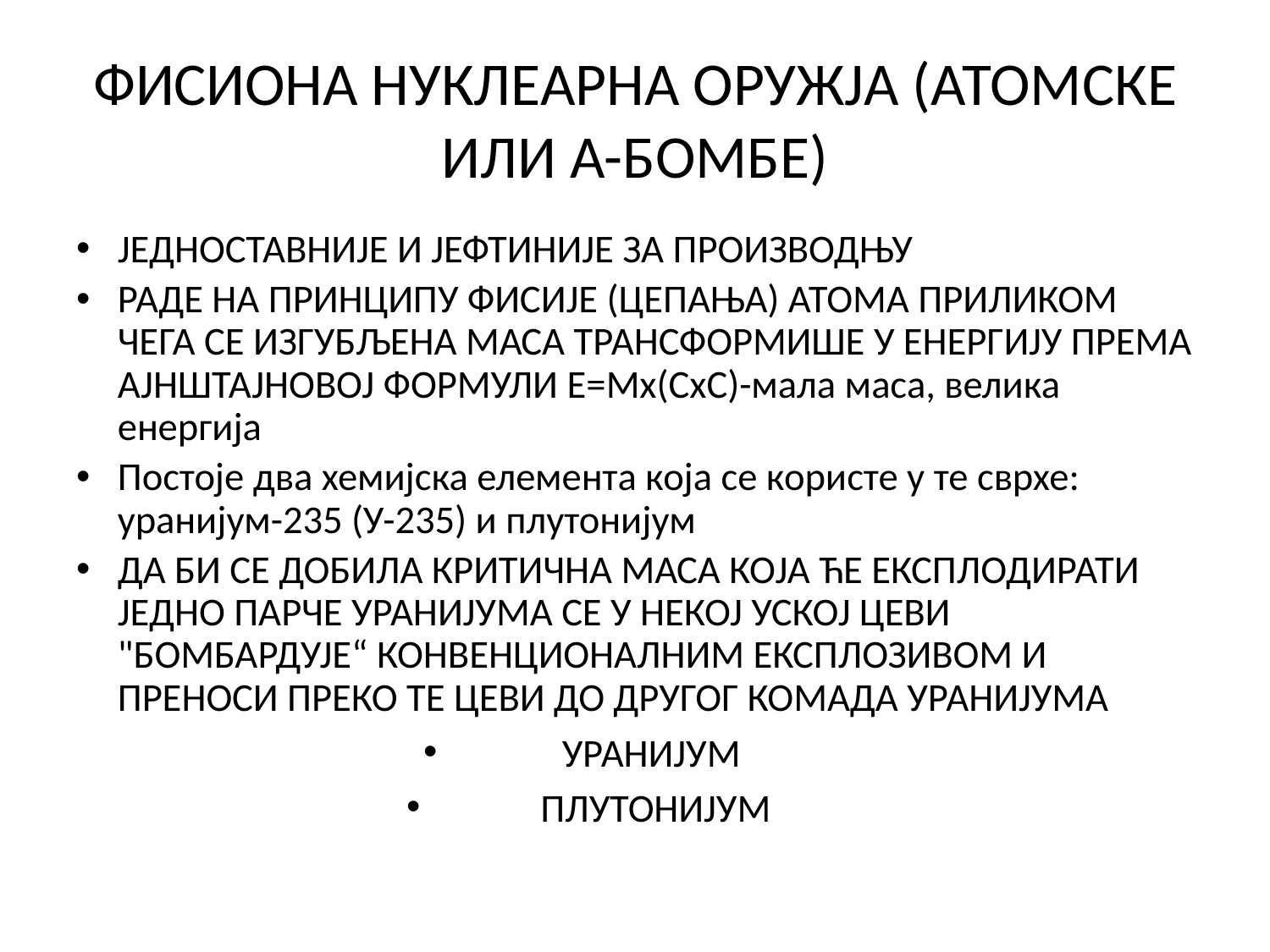

# ФИСИОНА НУКЛЕАРНА ОРУЖЈА (АТОМСКЕ ИЛИ А-БОМБЕ)
ЈЕДНОСТАВНИЈЕ И ЈЕФТИНИЈЕ ЗА ПРОИЗВОДЊУ
РАДЕ НА ПРИНЦИПУ ФИСИЈЕ (ЦЕПАЊА) АТОМА ПРИЛИКОМ ЧЕГА СЕ ИЗГУБЉЕНА МАСА ТРАНСФОРМИШЕ У ЕНЕРГИЈУ ПРЕМА АЈНШТАЈНОВОЈ ФОРМУЛИ Е=Mx(CxC)-мала маса, велика енергија
Постоје два хемијска елемента која се користе у те сврхе: уранијум-235 (У-235) и плутонијум
ДА БИ СЕ ДОБИЛА КРИТИЧНА МАСА КОЈА ЋЕ ЕКСПЛОДИРАТИ ЈЕДНО ПАРЧЕ УРАНИЈУМА СЕ У НЕКОЈ УСКОЈ ЦЕВИ  "БОМБАРДУЈЕ“ КОНВЕНЦИОНАЛНИМ ЕКСПЛОЗИВОМ И ПРЕНОСИ ПРЕКО ТЕ ЦЕВИ ДО ДРУГОГ КОМАДА УРАНИЈУМА
УРАНИЈУМ
ПЛУТОНИЈУМ